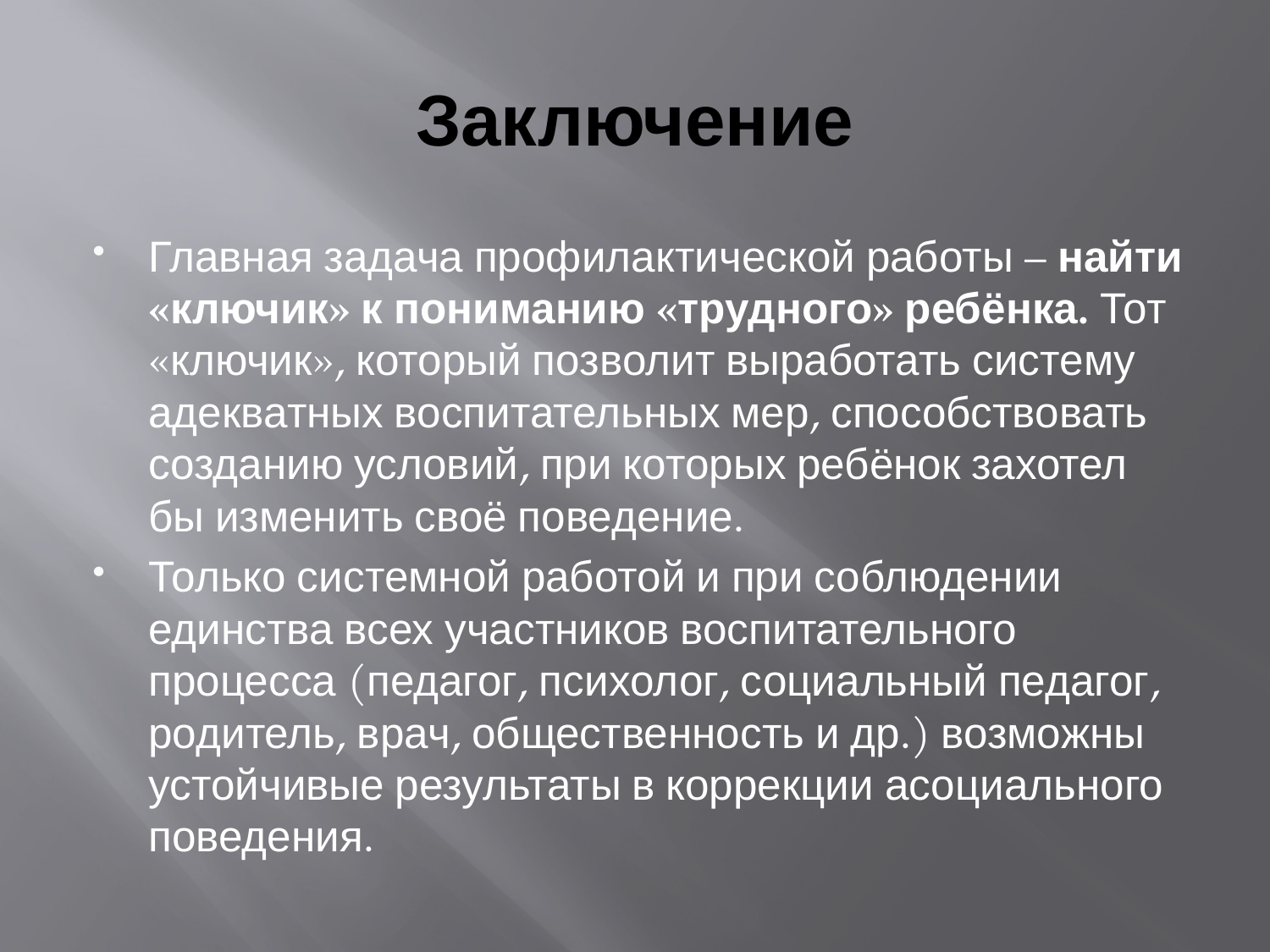

# Заключение
Главная задача профилактической работы – найти «ключик» к пониманию «трудного» ребёнка. Тот «ключик», который позволит выработать систему адекватных воспитательных мер, способствовать созданию условий, при которых ребёнок захотел бы изменить своё поведение.
Только системной работой и при соблюдении единства всех участников воспитательного процесса (педагог, психолог, социальный педагог, родитель, врач, общественность и др.) возможны устойчивые результаты в коррекции асоциального поведения.